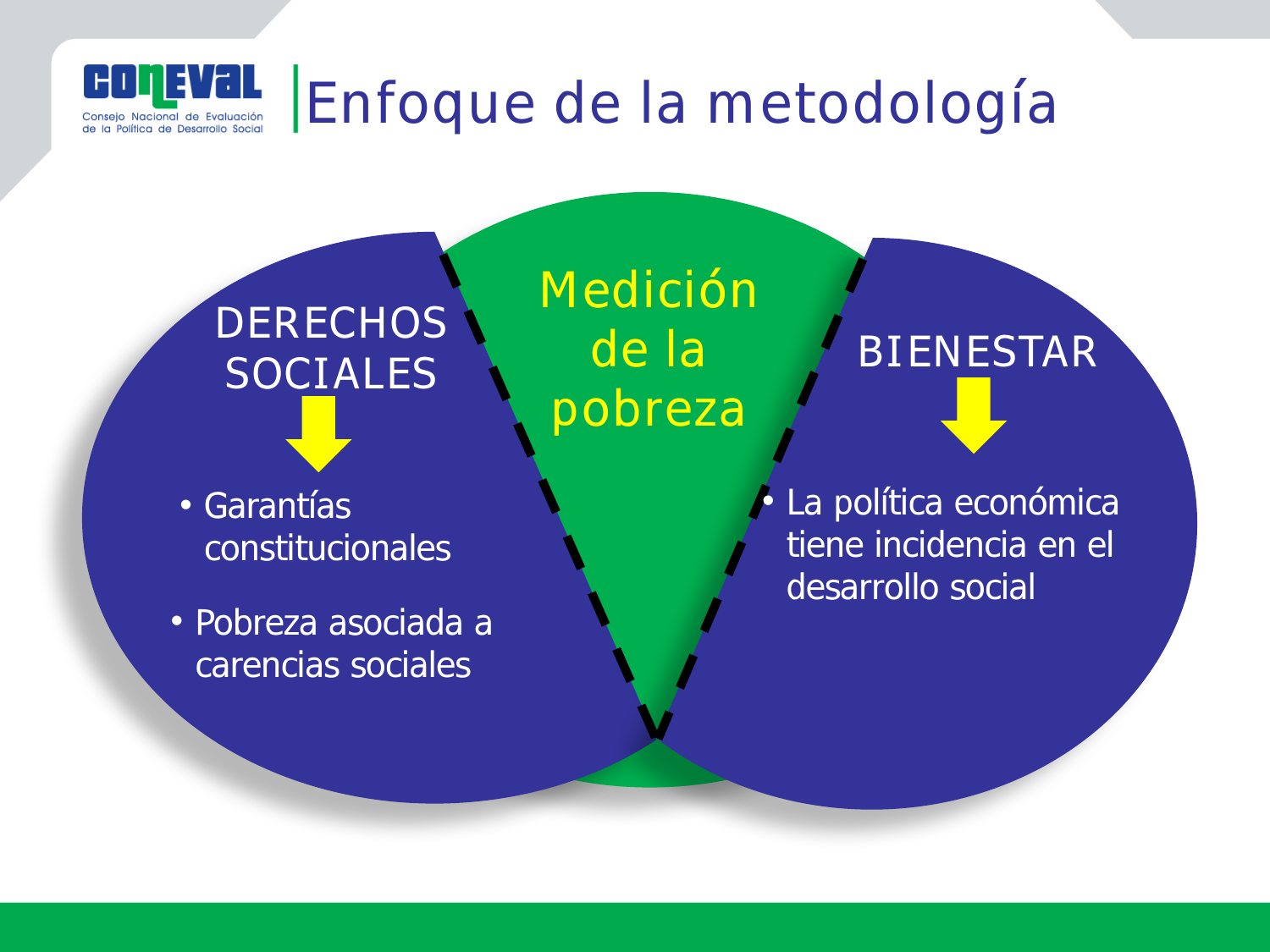

Enfoque de la metodología

Medición de la pobreza
DERECHOS SOCIALES
BIENESTAR

La política económica tiene incidencia en el desarrollo social
Garantías constitucionales
Pobreza asociada a carencias sociales